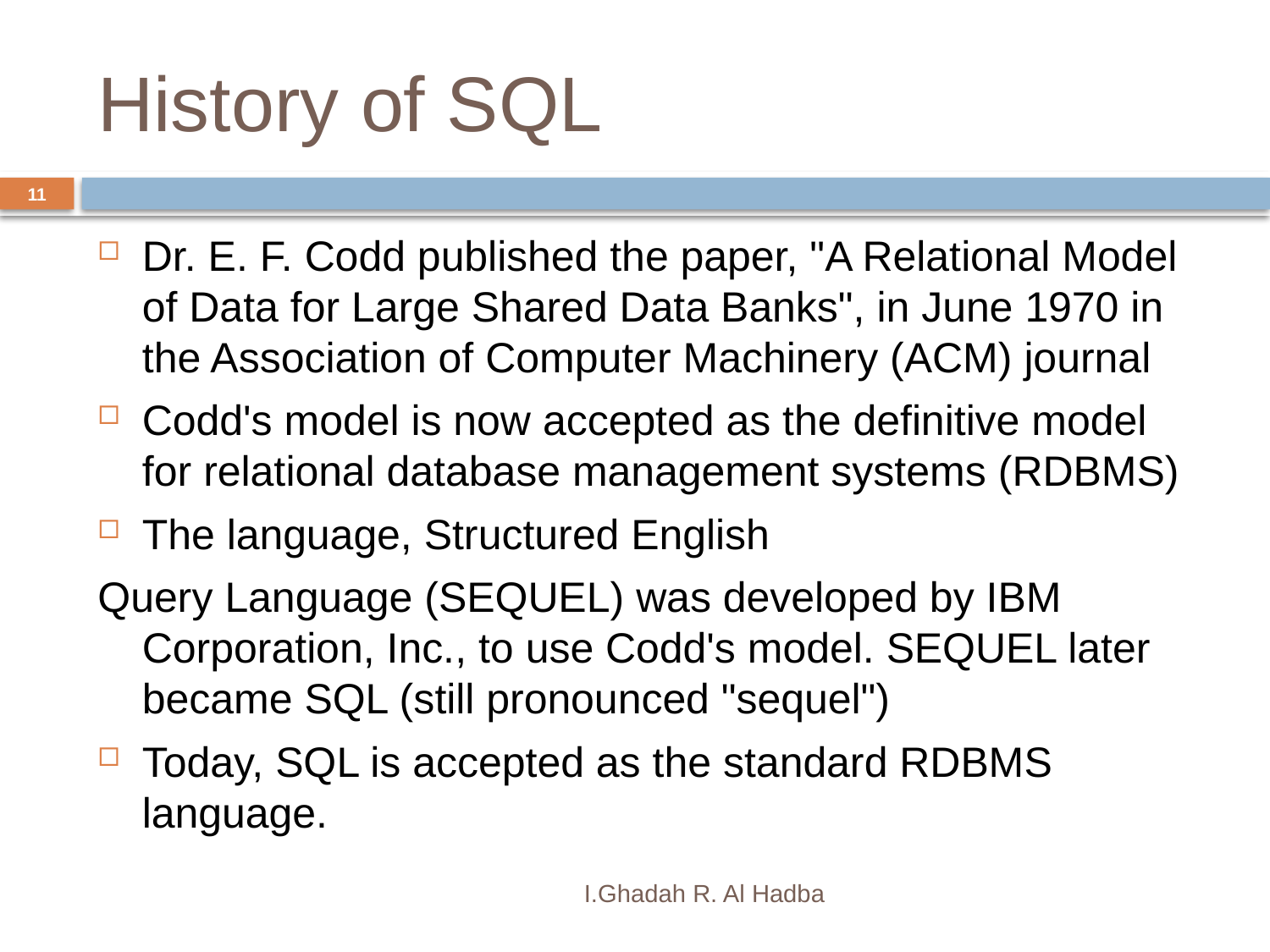

# History of SQL
11
Dr. E. F. Codd published the paper, "A Relational Model of Data for Large Shared Data Banks", in June 1970 in the Association of Computer Machinery (ACM) journal
Codd's model is now accepted as the definitive model for relational database management systems (RDBMS)
The language, Structured English
Query Language (SEQUEL) was developed by IBM Corporation, Inc., to use Codd's model. SEQUEL later became SQL (still pronounced "sequel")
Today, SQL is accepted as the standard RDBMS language.
I.Ghadah R. Al Hadba